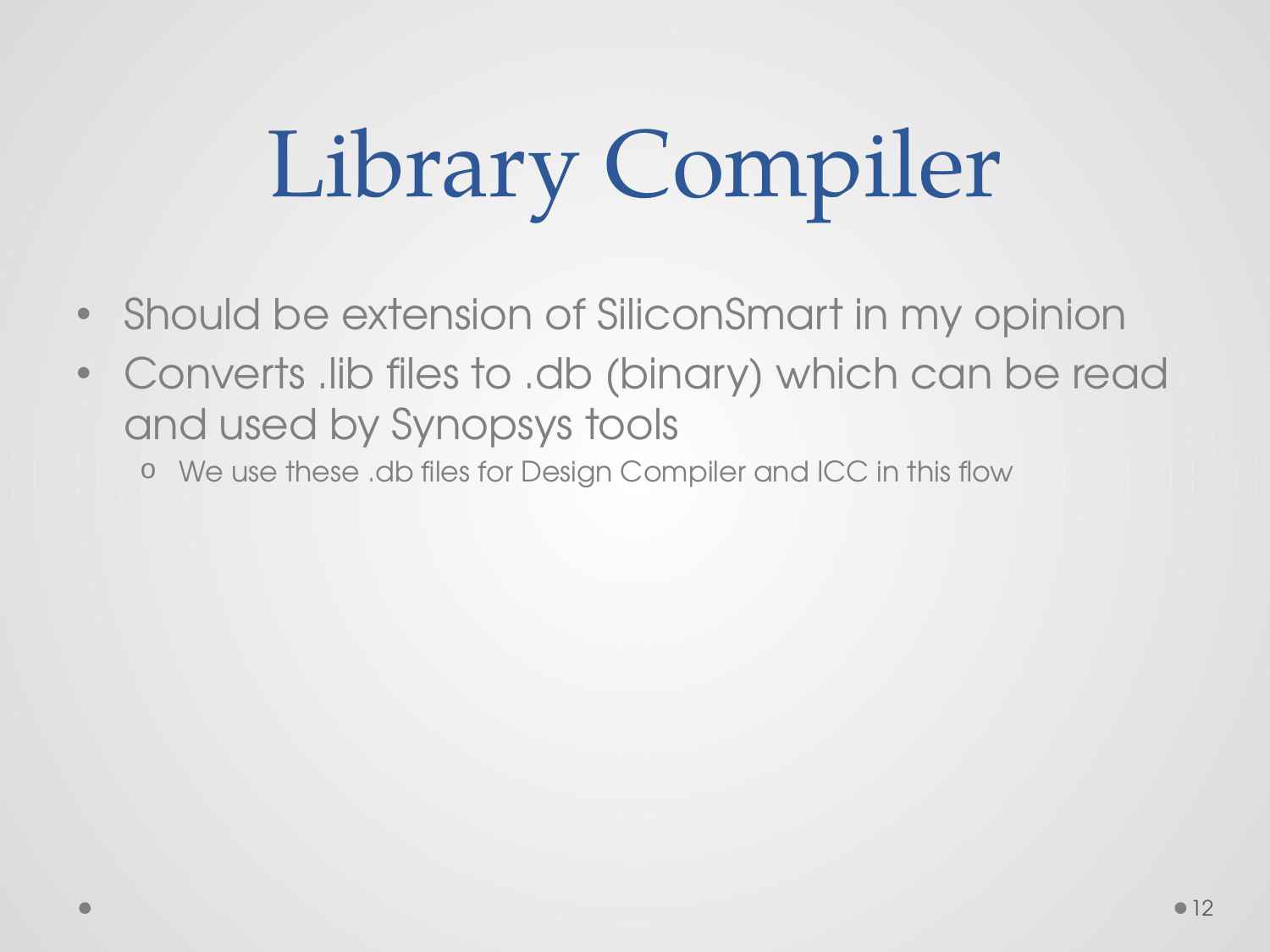

# Library Compiler

Should be extension of SiliconSmart in my opinion
Converts .lib files to .db (binary) which can be read and used by Synopsys tools
We use these .db files for Design Compiler and ICC in this flow
12